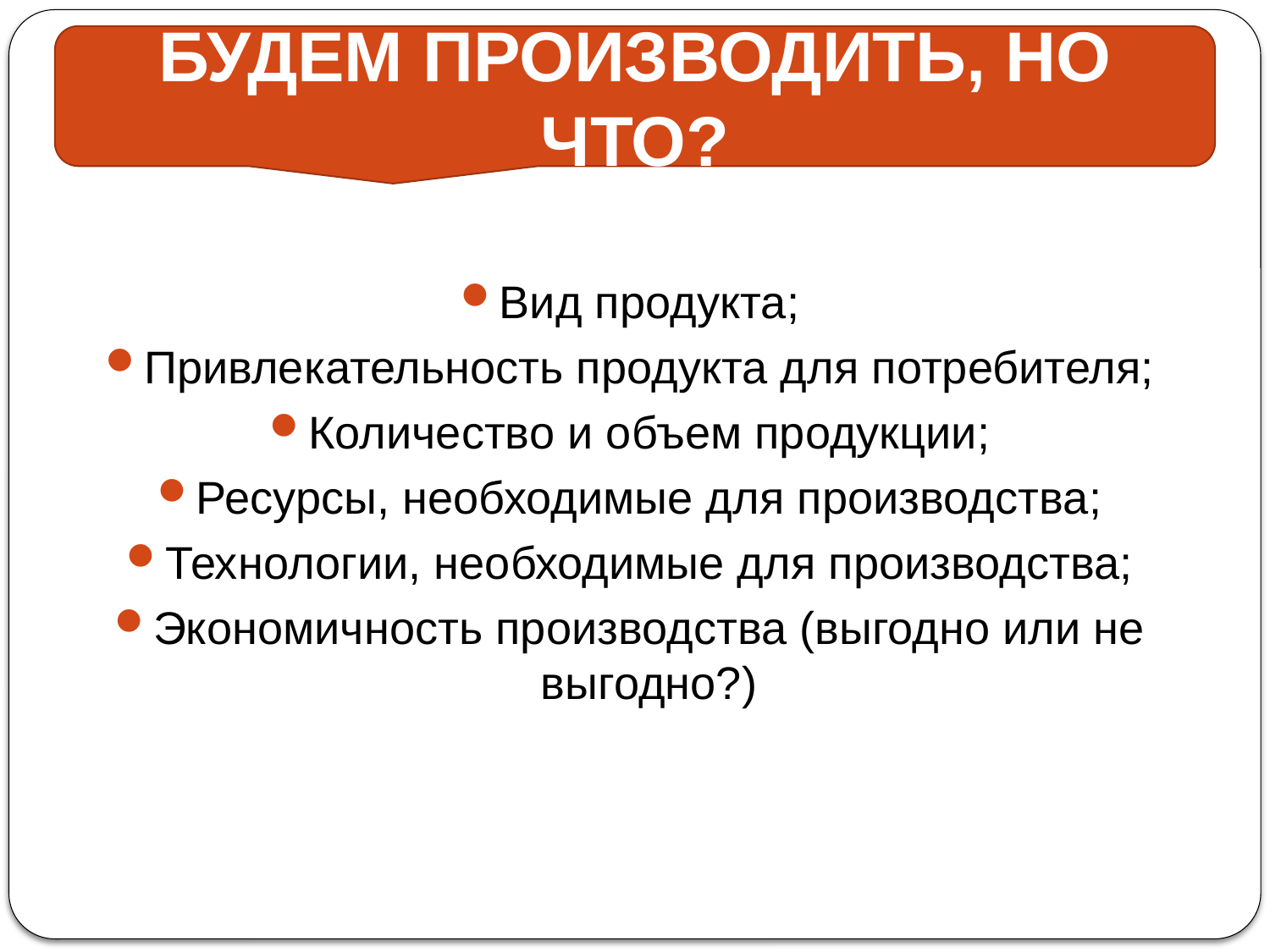

БУДЕМ ПРОИЗВОДИТЬ, НО ЧТО?
Вид продукта;
Привлекательность продукта для потребителя;
Количество и объем продукции;
Ресурсы, необходимые для производства;
Технологии, необходимые для производства;
Экономичность производства (выгодно или не выгодно?)